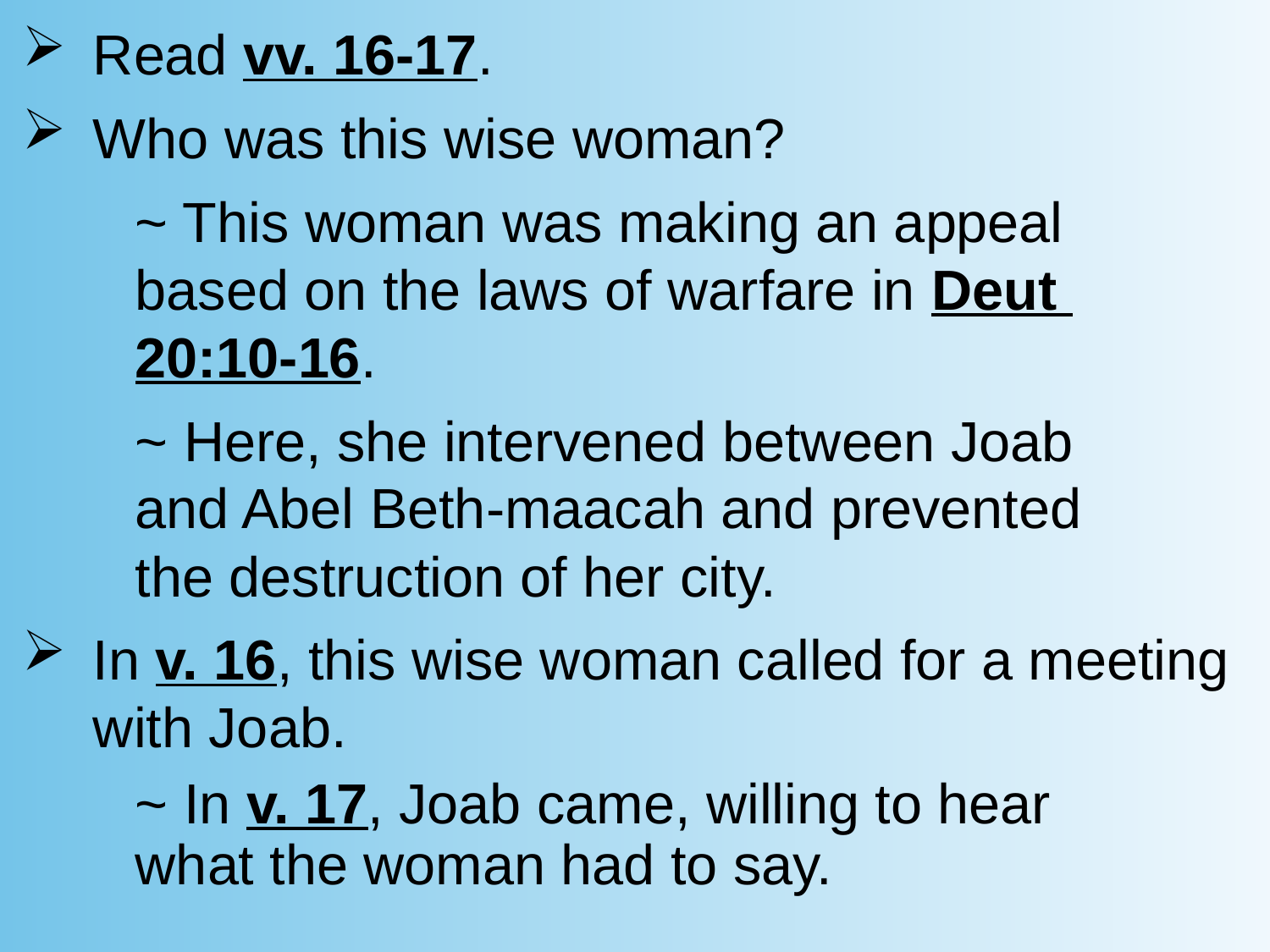

Read vv. 16-17.
Who was this wise woman?
		~ This woman was making an appeal 						based on the laws of warfare in Deut 					20:10-16.
		~ Here, she intervened between Joab 					and Abel Beth-maacah and prevented 					the destruction of her city.
In v. 16, this wise woman called for a meeting with Joab.
	~ In v. 17, Joab came, willing to hear 			what the woman had to say.